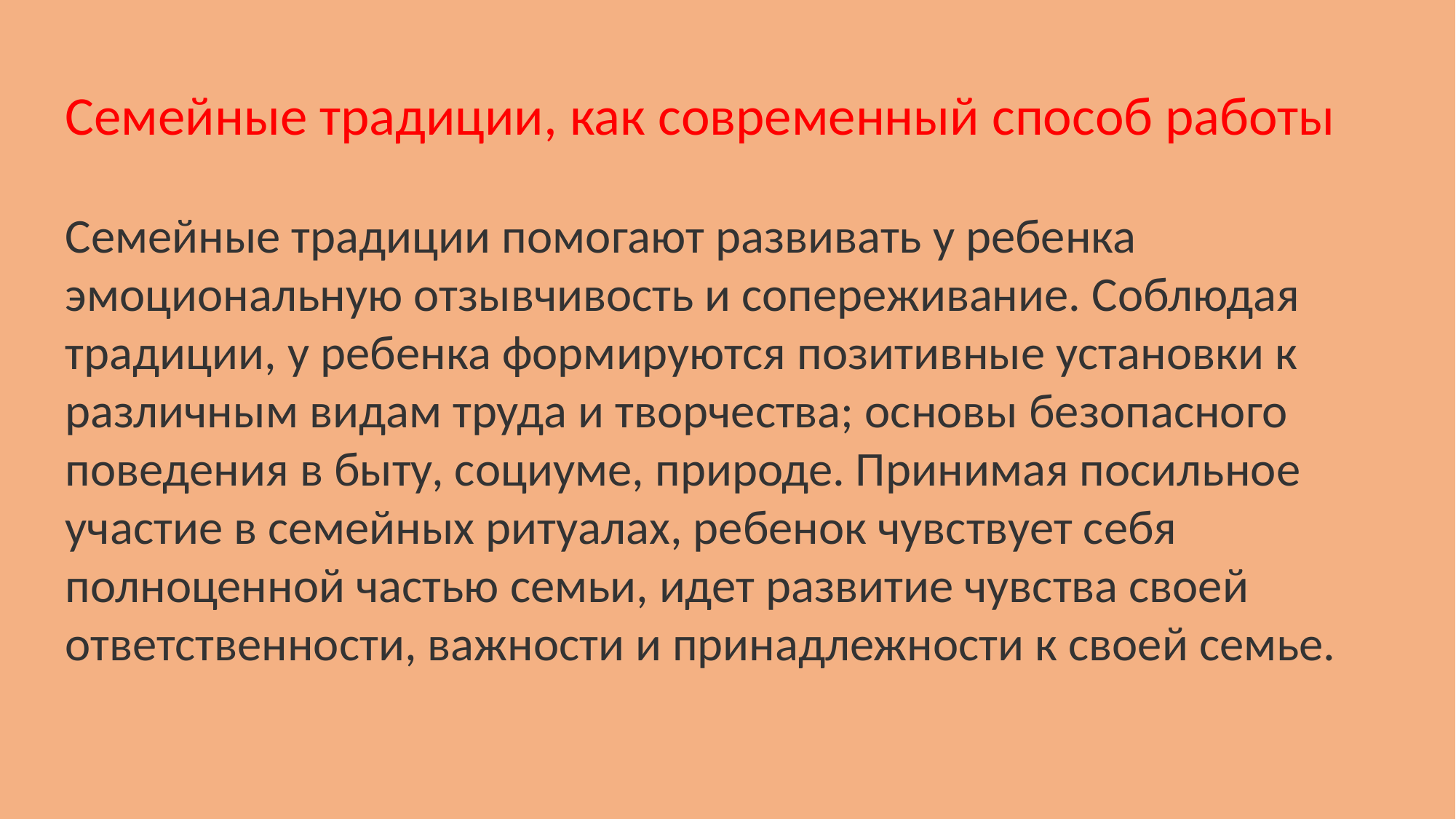

Семейные традиции, как современный способ работы

Семейные традиции помогают развивать у ребенка эмоциональную отзывчивость и сопереживание. Соблюдая традиции, у ребенка формируются позитивные установки к различным видам труда и творчества; основы безопасного поведения в быту, социуме, природе. Принимая посильное участие в семейных ритуалах, ребенок чувствует себя полноценной частью семьи, идет развитие чувства своей ответственности, важности и принадлежности к своей семье.